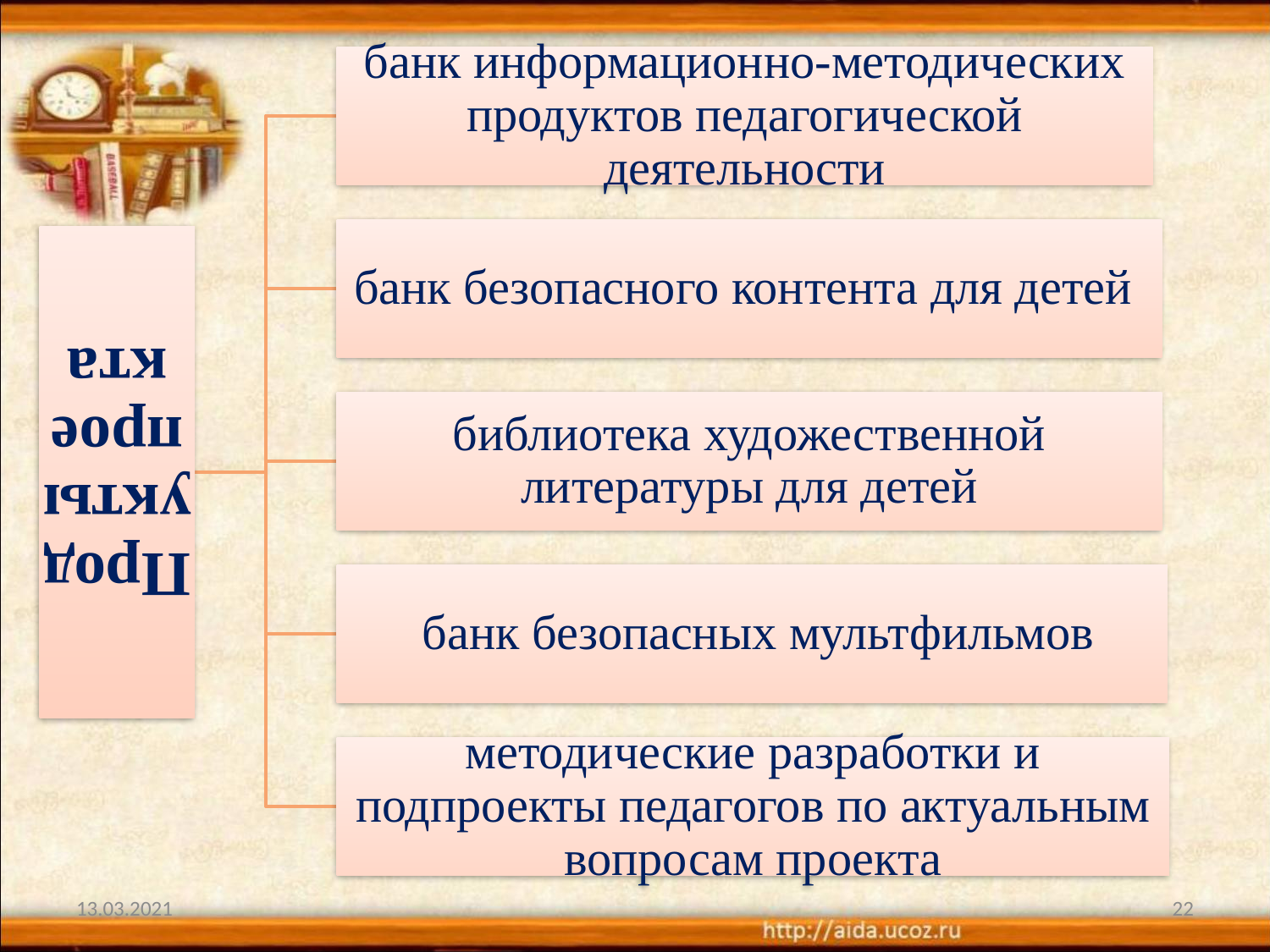

#

Продукты проекта
банк информационно-методических продуктов педагогической деятельности
банк безопасного контента для детей
библиотека художественной литературы для детей
 банк безопасных мультфильмов
методические разработки и подпроекты педагогов по актуальным вопросам проекта
13.03.2021
22